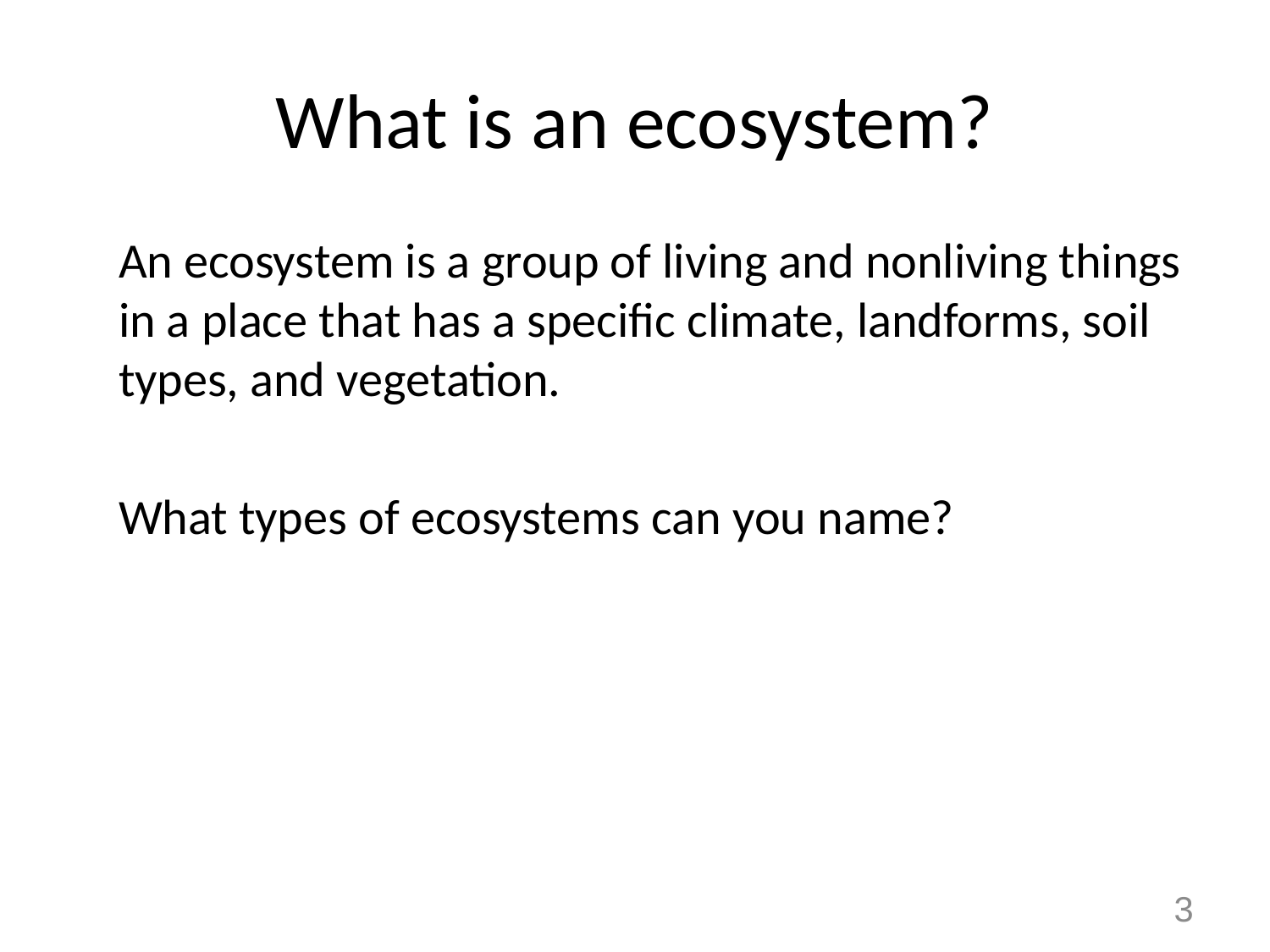

# What is an ecosystem?
An ecosystem is a group of living and nonliving things in a place that has a specific climate, landforms, soil types, and vegetation.

What types of ecosystems can you name?
3